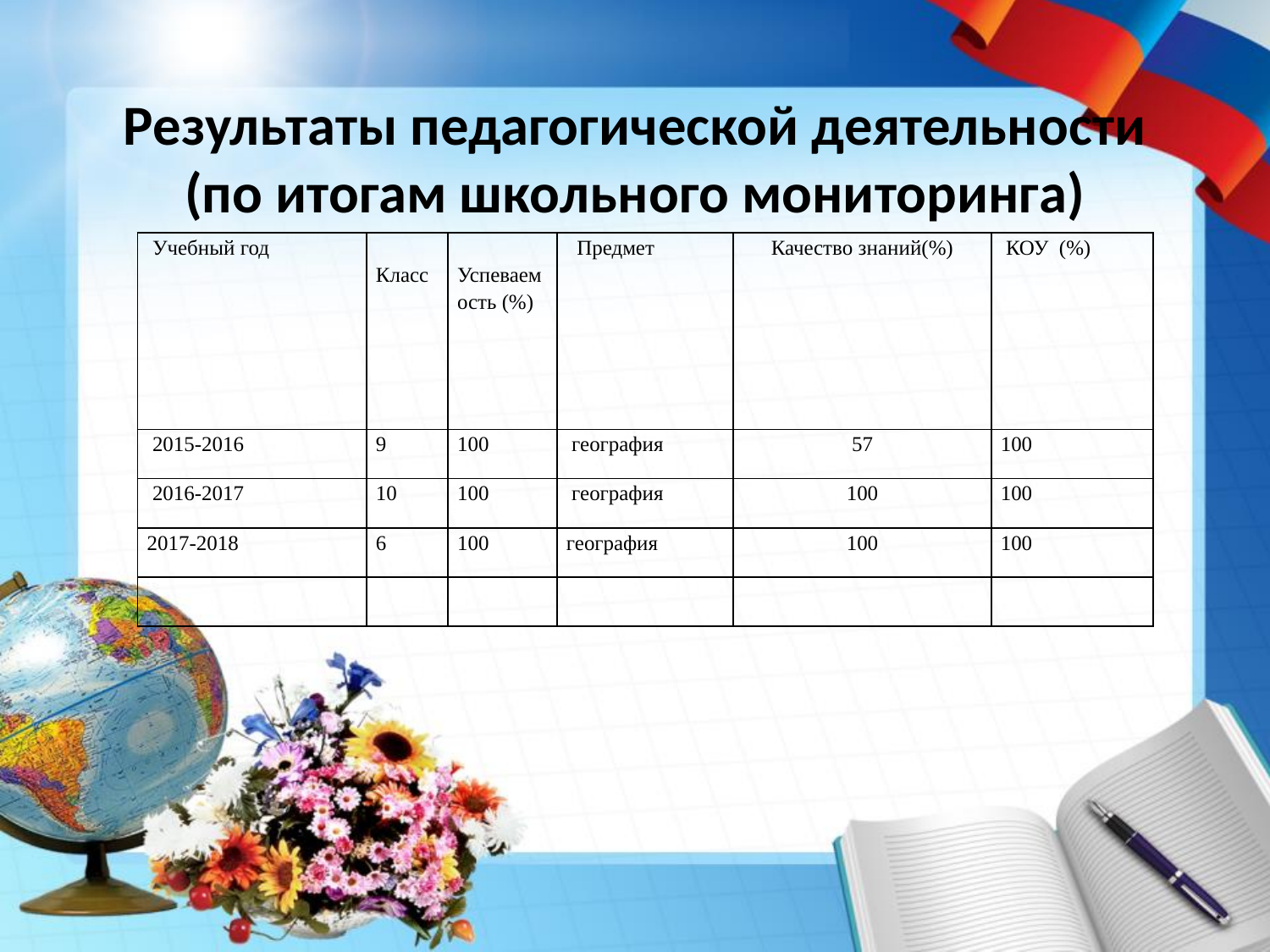

# Результаты педагогической деятельности (по итогам школьного мониторинга)
| Учебный год | Класс | Успеваемость (%) | Предмет | Качество знаний(%) | КОУ (%) |
| --- | --- | --- | --- | --- | --- |
| 2015-2016 | 9 | 100 | география | 57 | 100 |
| 2016-2017 | 10 | 100 | география | 100 | 100 |
| 2017-2018 | 6 | 100 | география | 100 | 100 |
|  |  |  |  |  |  |